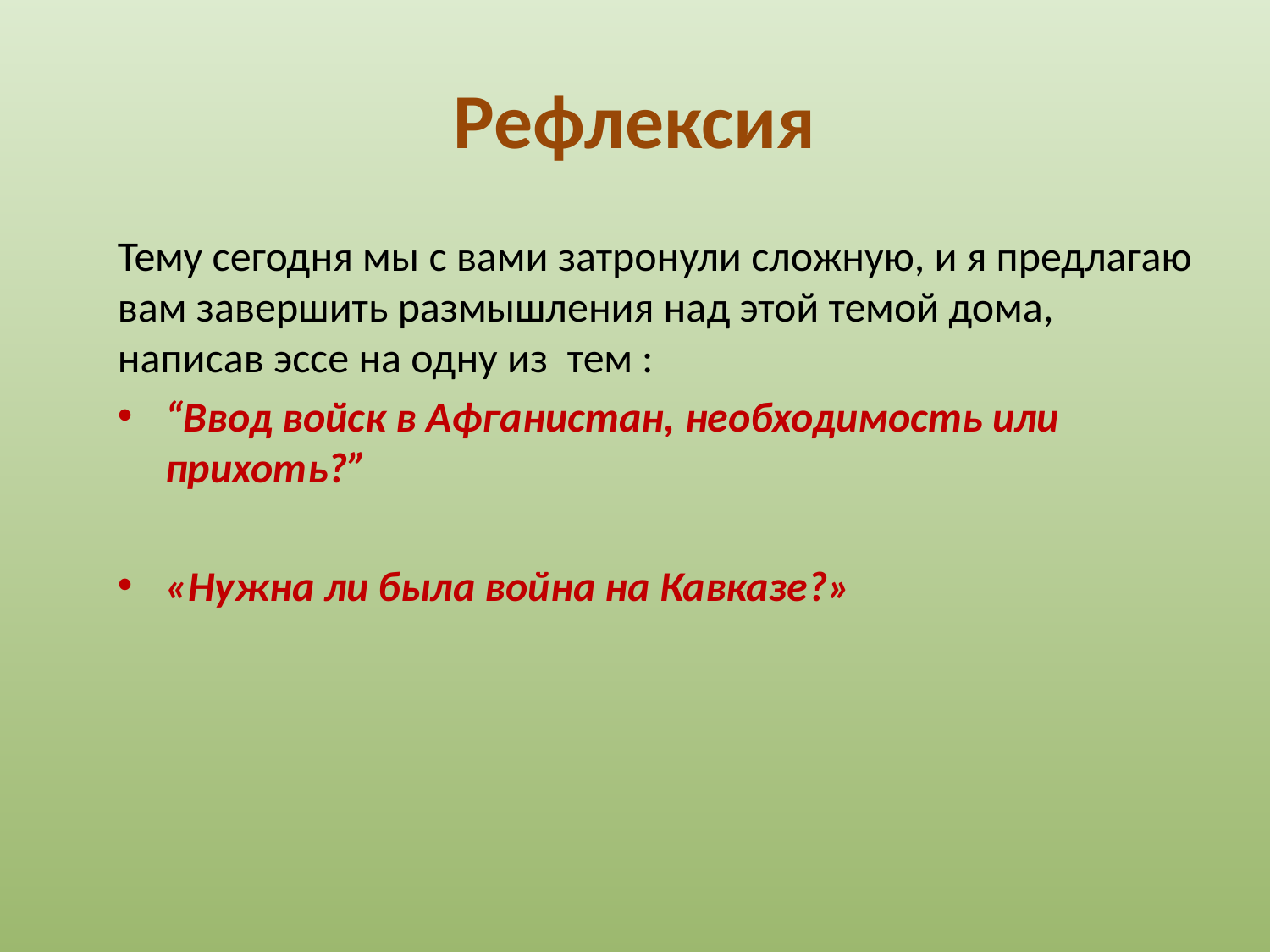

# Рефлексия
Тему сегодня мы с вами затронули сложную, и я предлагаю вам завершить размышления над этой темой дома, написав эссе на одну из  тем :
“Ввод войск в Афганистан, необходимость или прихоть?”

«Нужна ли была война на Кавказе?»